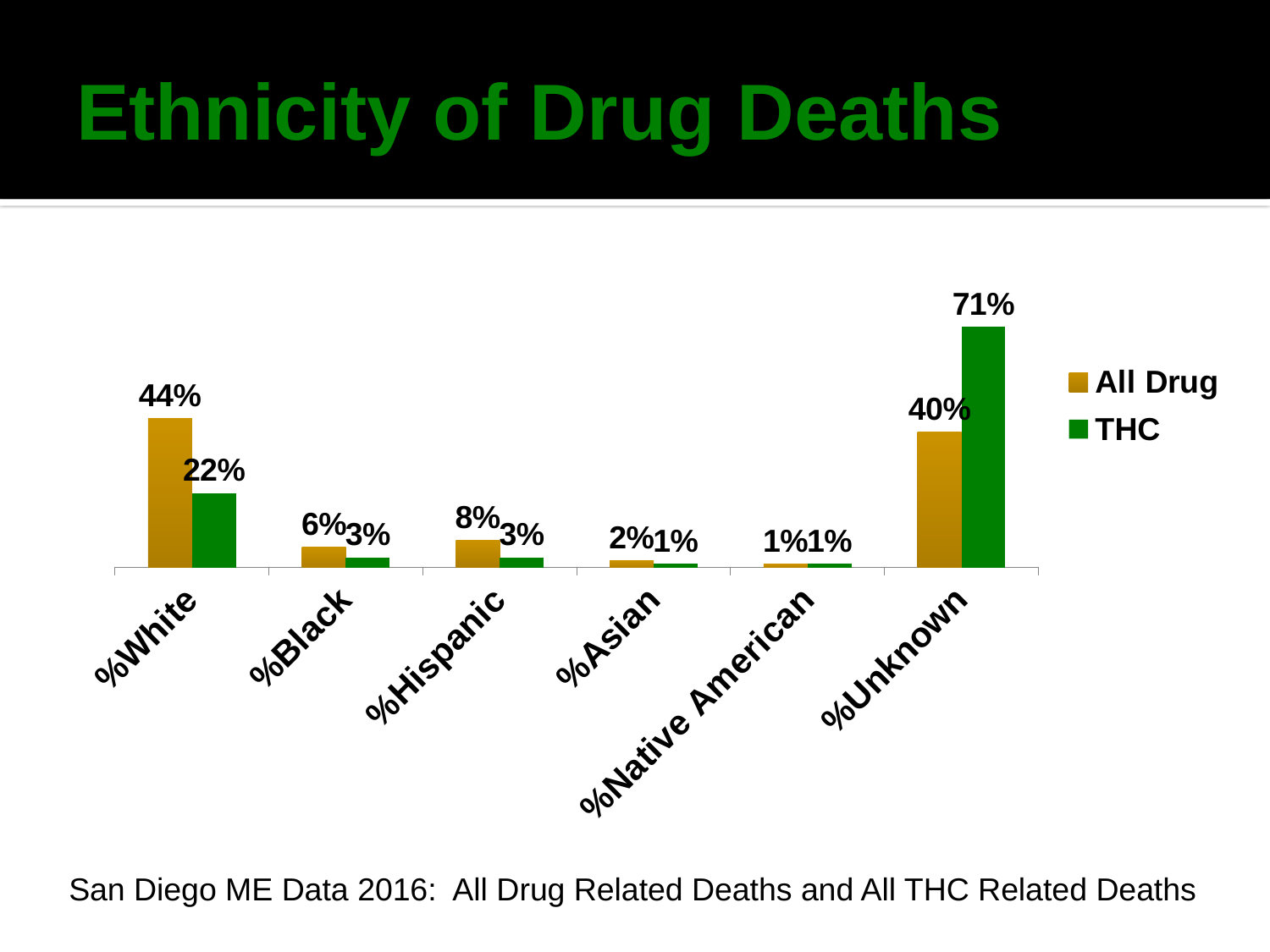

# Ethnicity of Drug Deaths

### Chart

| Category | All Drug | THC |
|---|---|---|
| %White | 0.44 | 0.22 |
| %Black | 0.06 | 0.03 |
| %Hispanic | 0.08 | 0.03 |
| %Asian | 0.02 | 0.01 |
| %Native American | 0.01 | 0.01 |
| %Unknown | 0.4 | 0.71 |
San Diego ME Data 2016:  All Drug Related Deaths and All THC Related Deaths